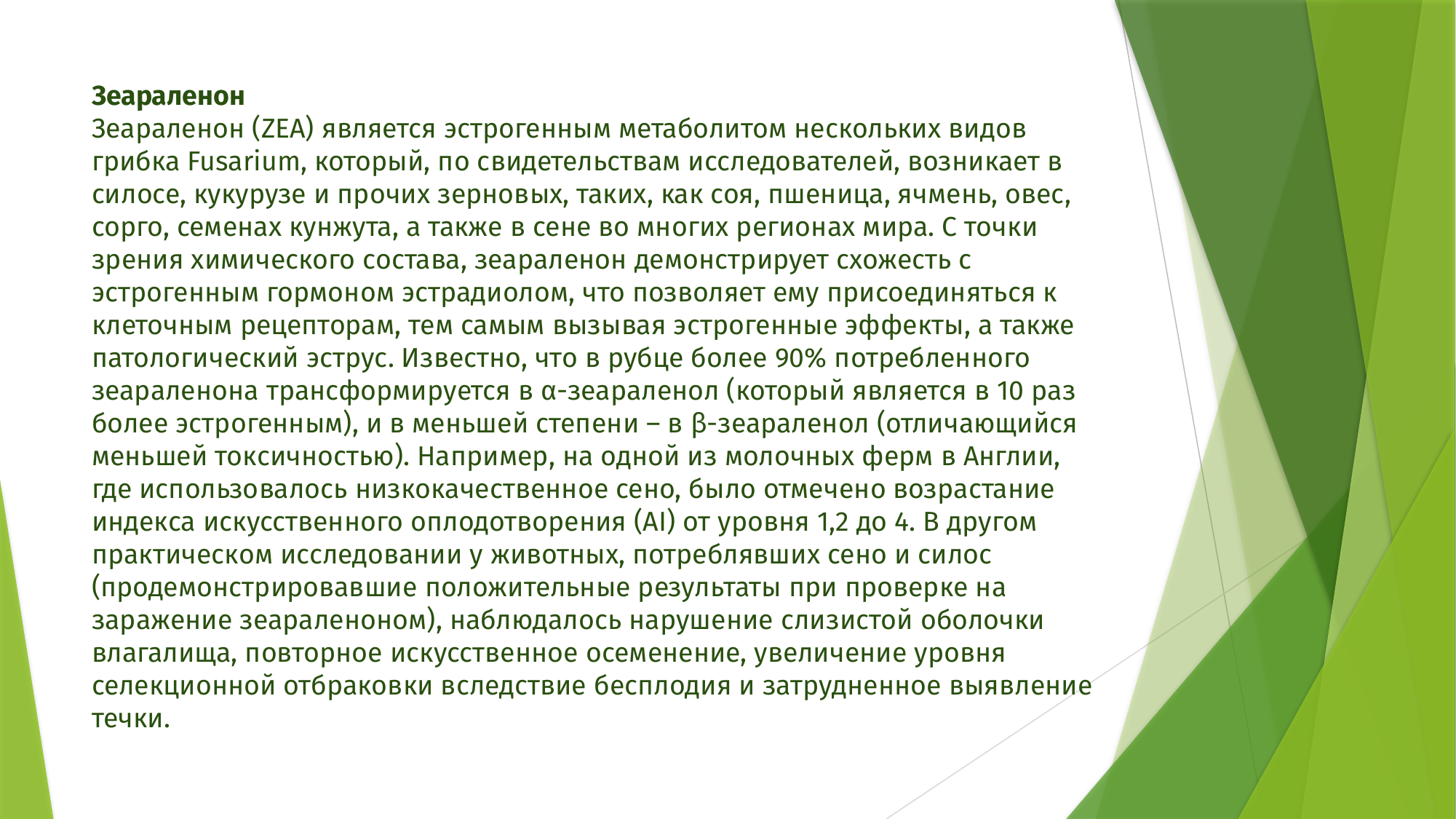

# Зеараленон Зеараленон (ZEA) является эстрогенным метаболитом нескольких видов грибка Fusarium, который, по свидетельствам исследователей, возникает в силосе, кукурузе и прочих зерновых, таких, как соя, пшеница, ячмень, овес, сорго, семенах кунжута, а также в сене во многих регионах мира. С точки зрения химического состава, зеараленон демонстрирует схожесть с эстрогенным гормоном эстрадиолом, что позволяет ему присоединяться к клеточным рецепторам, тем самым вызывая эстрогенные эффекты, а также патологический эструс. Известно, что в рубце более 90% потребленного зеараленона трансформируется в α-зеараленол (который является в 10 раз более эстрогенным), и в меньшей степени – в β-зеараленол (отличающийся меньшей токсичностью). Например, на одной из молочных ферм в Англии, где использовалось низкокачественное сено, было отмечено возрастание индекса искусственного оплодотворения (AI) от уровня 1,2 до 4. В другом практическом исследовании у животных, потреблявших сено и силос (продемонстрировавшие положительные результаты при проверке на заражение зеараленоном), наблюдалось нарушение слизистой оболочки влагалища, повторное искусственное осеменение, увеличение уровня селекционной отбраковки вследствие бесплодия и затрудненное выявление течки.